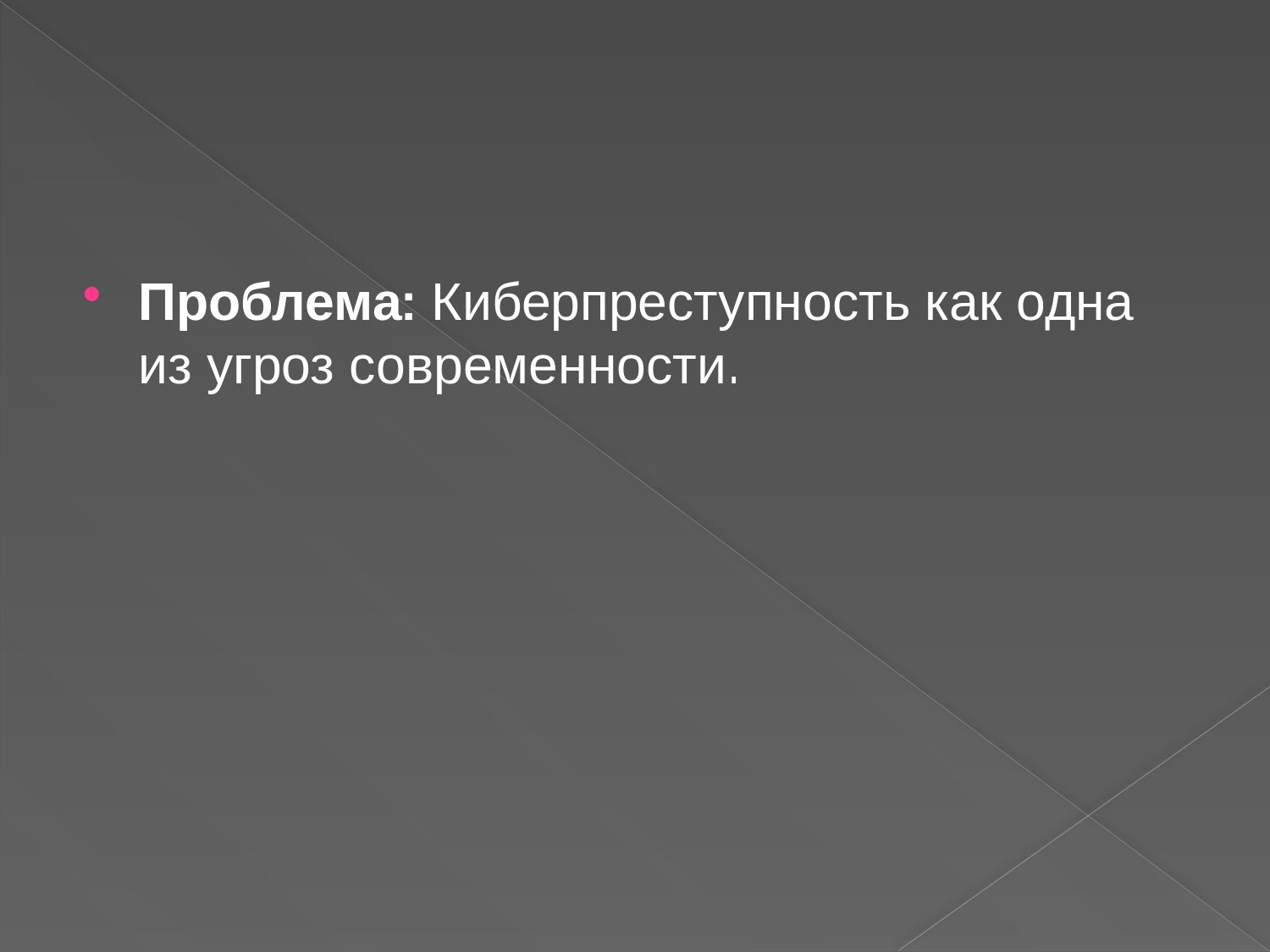

#
Проблема: Киберпреступность как одна из угроз современности.